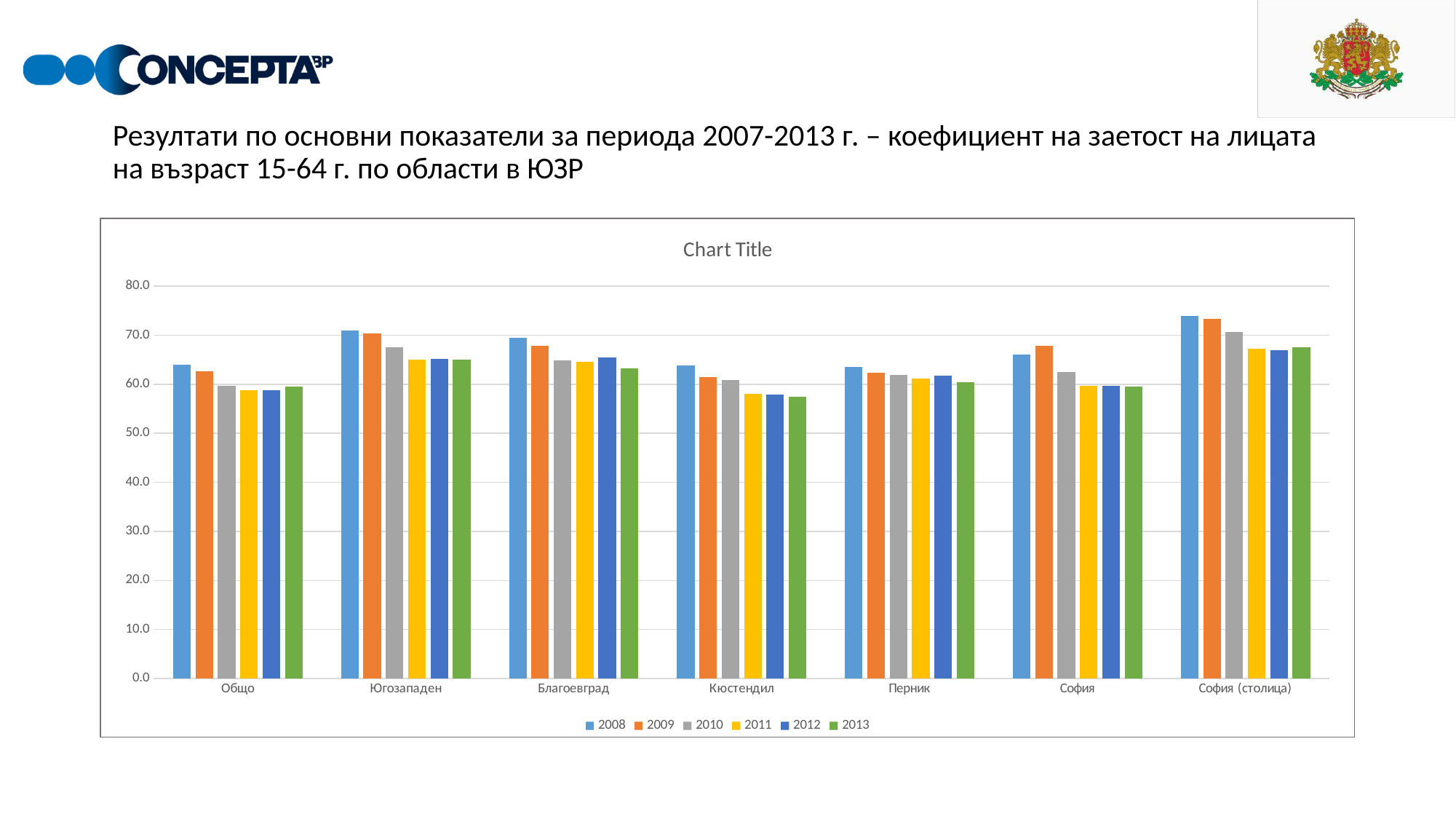

# Резултати по основни показатели за периода 2007-2013 г. – коефициент на заетост на лицата на възраст 15-64 г. по области в ЮЗР

### Chart:

| Category | 2008 | 2009 | 2010 | 2011 | 2012 | 2013 |
|---|---|---|---|---|---|---|
| Общо | 64.0 | 62.6 | 59.7 | 58.8 | 58.8 | 59.5 |
| Югозападен | 71.0 | 70.4 | 67.6 | 65.0 | 65.1 | 65.0 |
| Благоевград | 69.4 | 67.8 | 64.9 | 64.6 | 65.4 | 63.3 |
| Кюстендил | 63.8 | 61.5 | 60.8 | 58.1 | 57.9 | 57.4 |
| Перник | 63.5 | 62.4 | 61.9 | 61.1 | 61.7 | 60.4 |
| София | 66.1 | 67.9 | 62.5 | 59.6 | 59.6 | 59.5 |
| София (столица) | 73.9 | 73.3 | 70.6 | 67.2 | 66.9 | 67.5 |